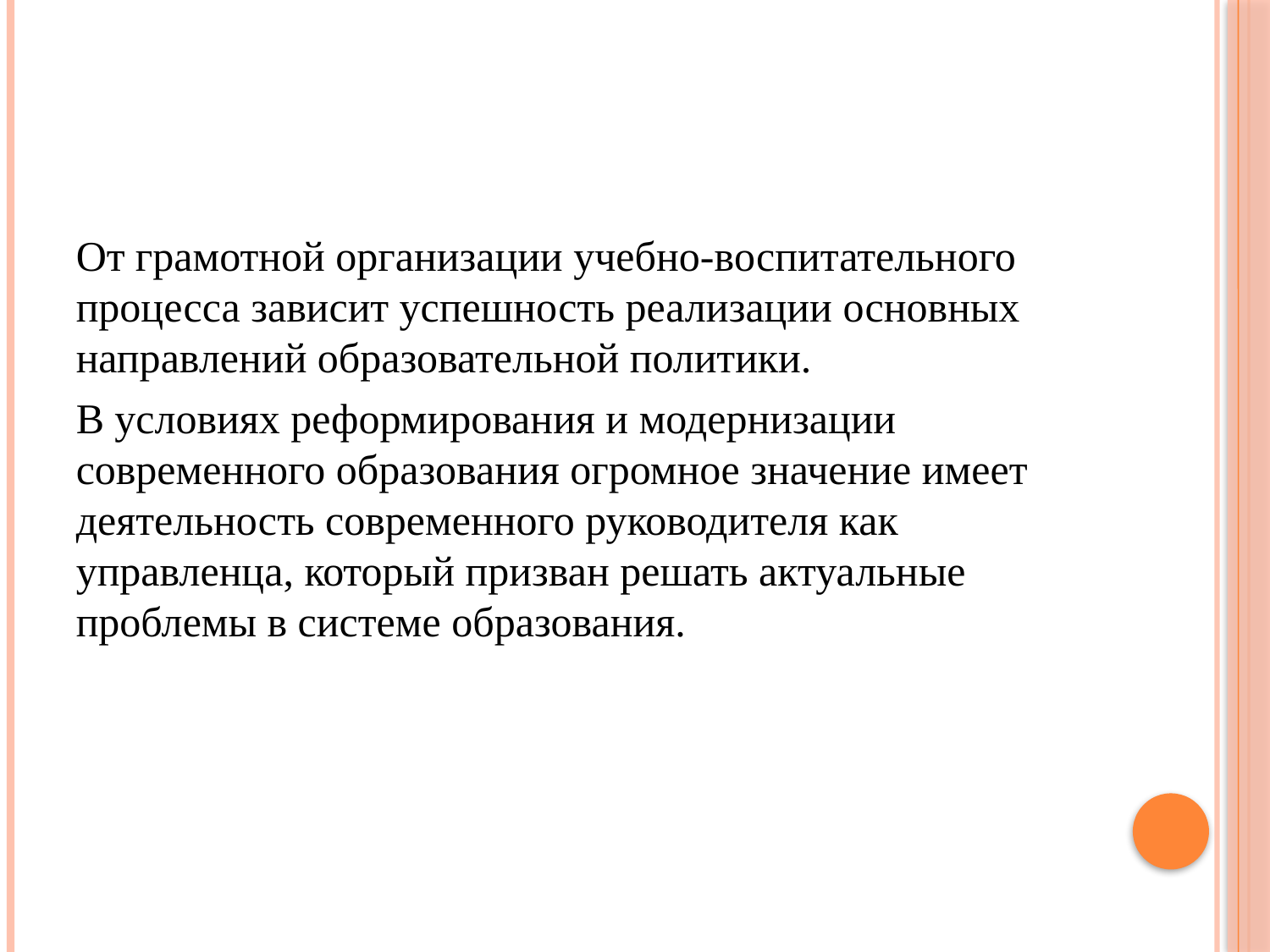

#
От грамотной организации учебно-воспитательного процесса зависит успешность реализации основных направлений образовательной политики.
В условиях реформирования и модернизации современного образования огромное значение имеет деятельность современного руководителя как управленца, который призван решать актуальные проблемы в системе образования.